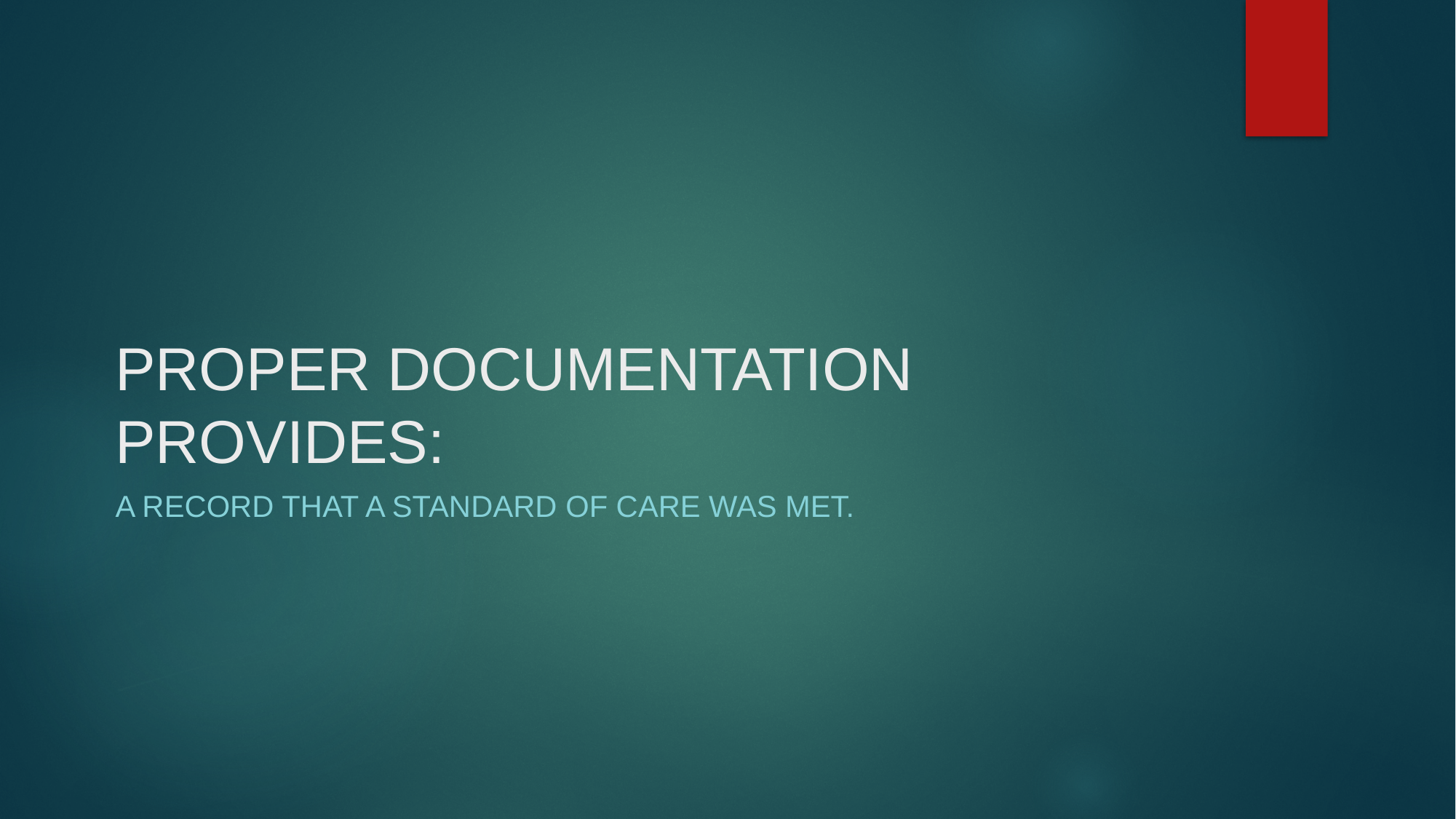

# PROPER DOCUMENTATION PROVIDES:
A RECORD THAT A STANDARD OF CARE WAS MET.